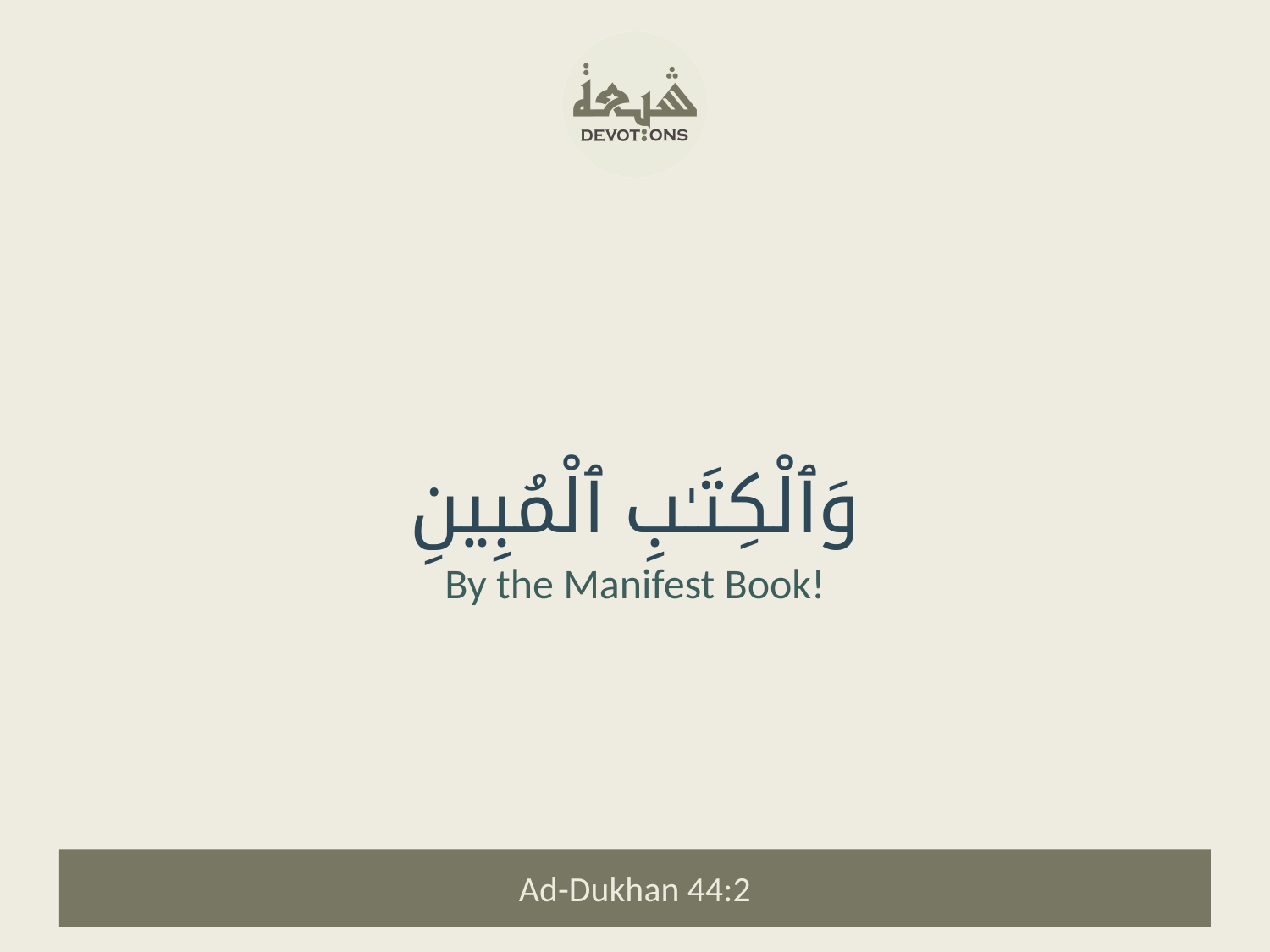

وَٱلْكِتَـٰبِ ٱلْمُبِينِ
By the Manifest Book!
Ad-Dukhan 44:2